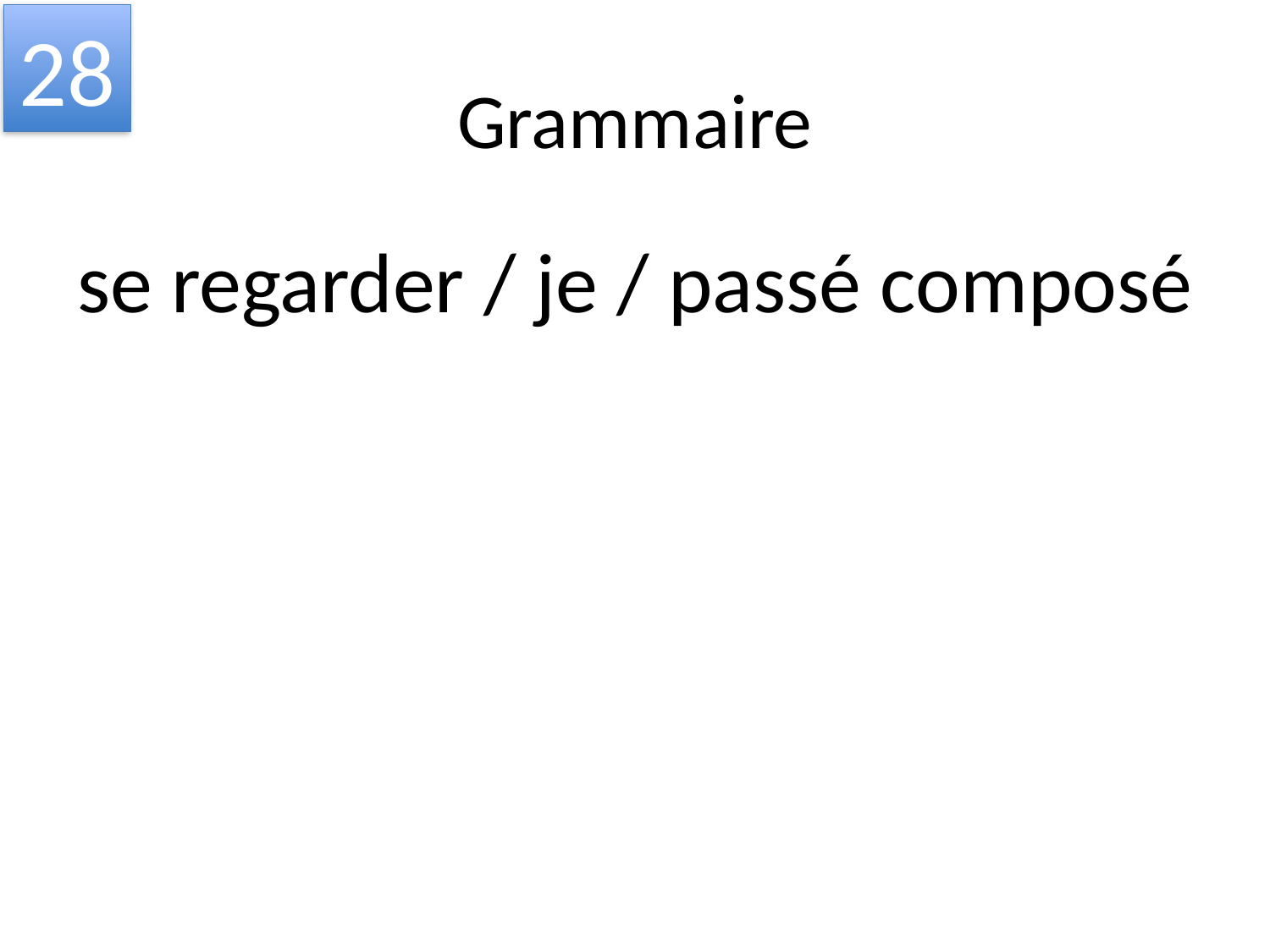

28
# Grammaire
se regarder / je / passé composé